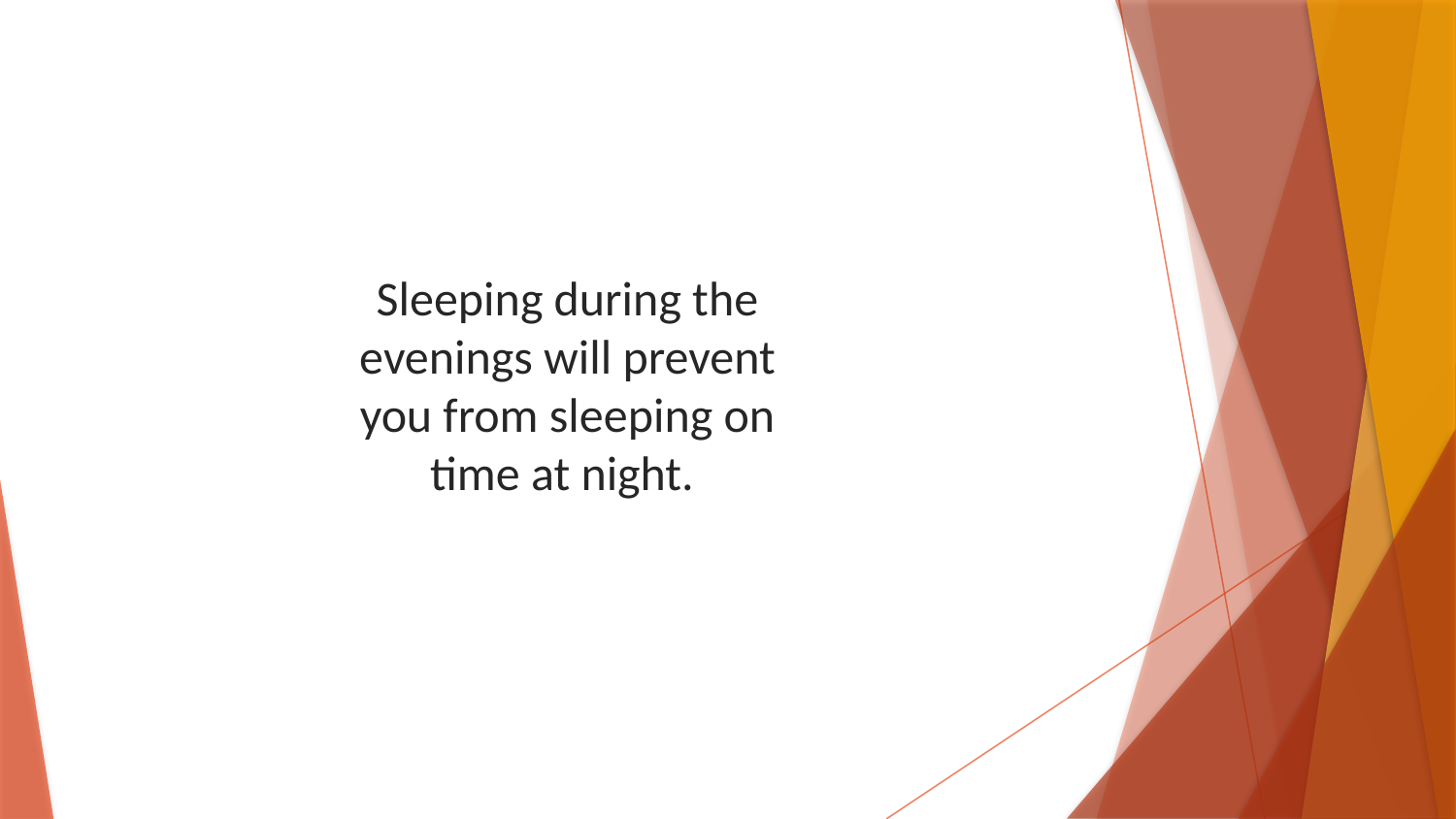

Sleeping during the evenings will prevent you from sleeping on time at night.